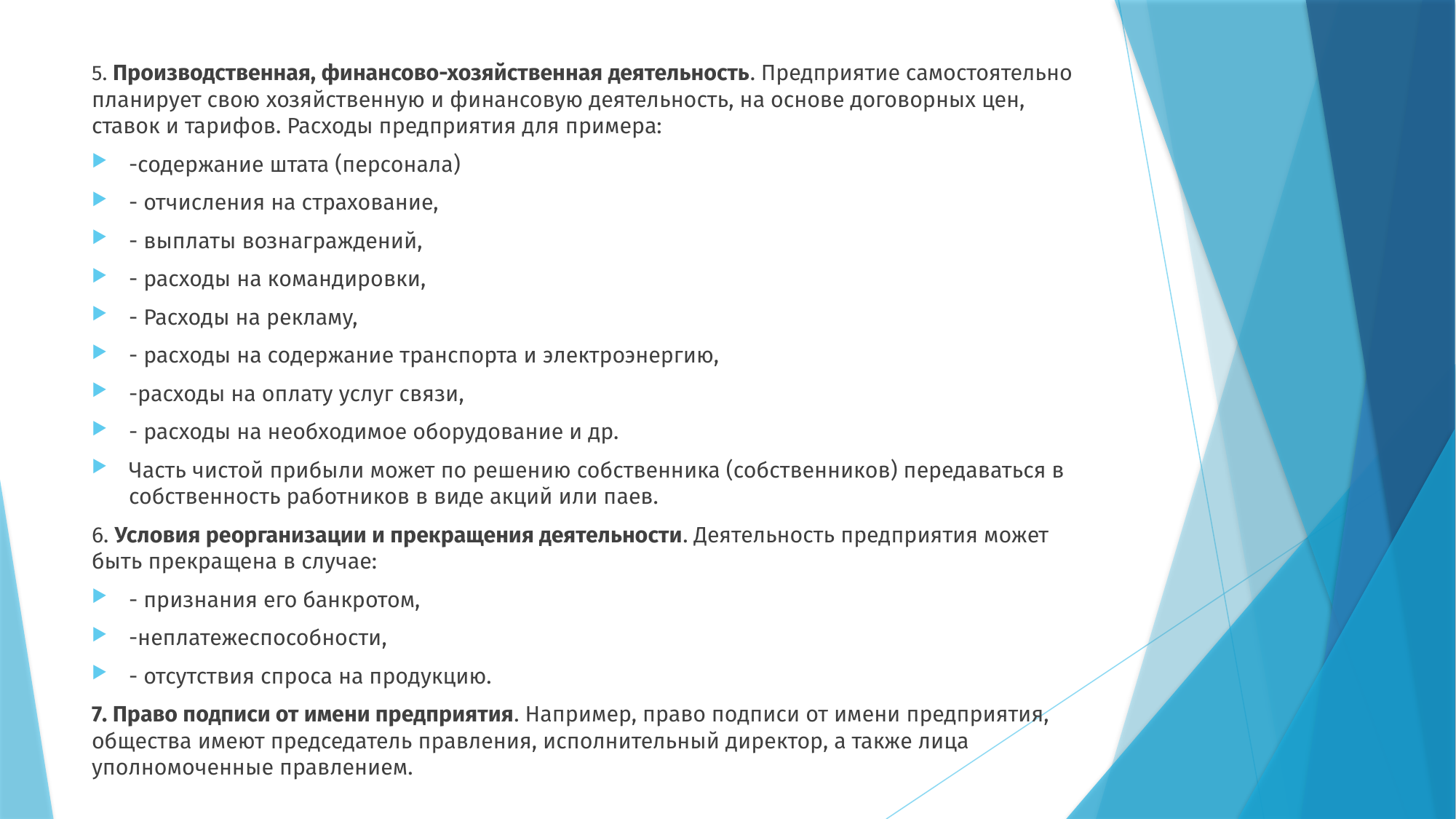

5. Производственная, финансово-хозяйственная деятельность. Предприятие самостоятельно планирует свою хозяйственную и финансовую деятельность, на основе договорных цен, ставок и тарифов. Расходы предприятия для примера:
-содержание штата (персонала)
- отчисления на страхование,
- выплаты вознаграждений,
- расходы на командировки,
- Расходы на рекламу,
- расходы на содержание транспорта и электроэнергию,
-расходы на оплату услуг связи,
- расходы на необходимое оборудование и др.
Часть чистой прибыли может по решению собственника (собственников) передаваться в собственность работников в виде акций или паев.
6. Условия реорганизации и прекращения деятельности. Деятельность предприятия может быть прекращена в случае:
- признания его банкротом,
-неплатежеспособности,
- отсутствия спроса на продукцию.
7. Право подписи от имени предприятия. Например, право подписи от имени предприятия, общества имеют председатель правления, исполнительный директор, а также лица уполномоченные правлением.
#